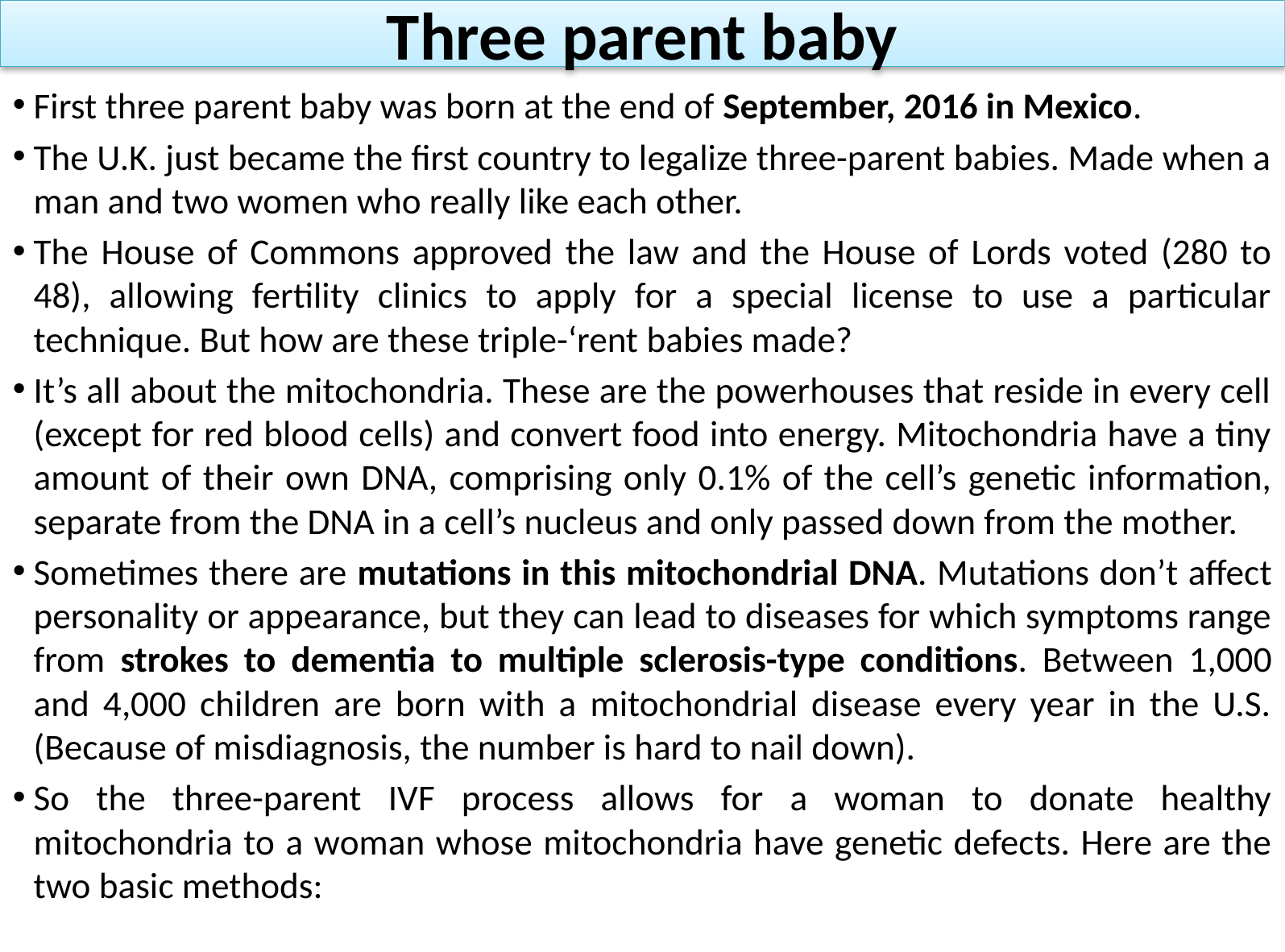

# Three parent baby
First three parent baby was born at the end of September, 2016 in Mexico.
The U.K. just became the first country to legalize three-parent babies. Made when a man and two women who really like each other.
The House of Commons approved the law and the House of Lords voted (280 to 48), allowing fertility clinics to apply for a special license to use a particular technique. But how are these triple-‘rent babies made?
It’s all about the mitochondria. These are the powerhouses that reside in every cell (except for red blood cells) and convert food into energy. Mitochondria have a tiny amount of their own DNA, comprising only 0.1% of the cell’s genetic information, separate from the DNA in a cell’s nucleus and only passed down from the mother.
Sometimes there are mutations in this mitochondrial DNA. Mutations don’t affect personality or appearance, but they can lead to diseases for which symptoms range from strokes to dementia to multiple sclerosis-type conditions. Between 1,000 and 4,000 children are born with a mitochondrial disease every year in the U.S. (Because of misdiagnosis, the number is hard to nail down).
So the three-parent IVF process allows for a woman to donate healthy mitochondria to a woman whose mitochondria have genetic defects. Here are the two basic methods: